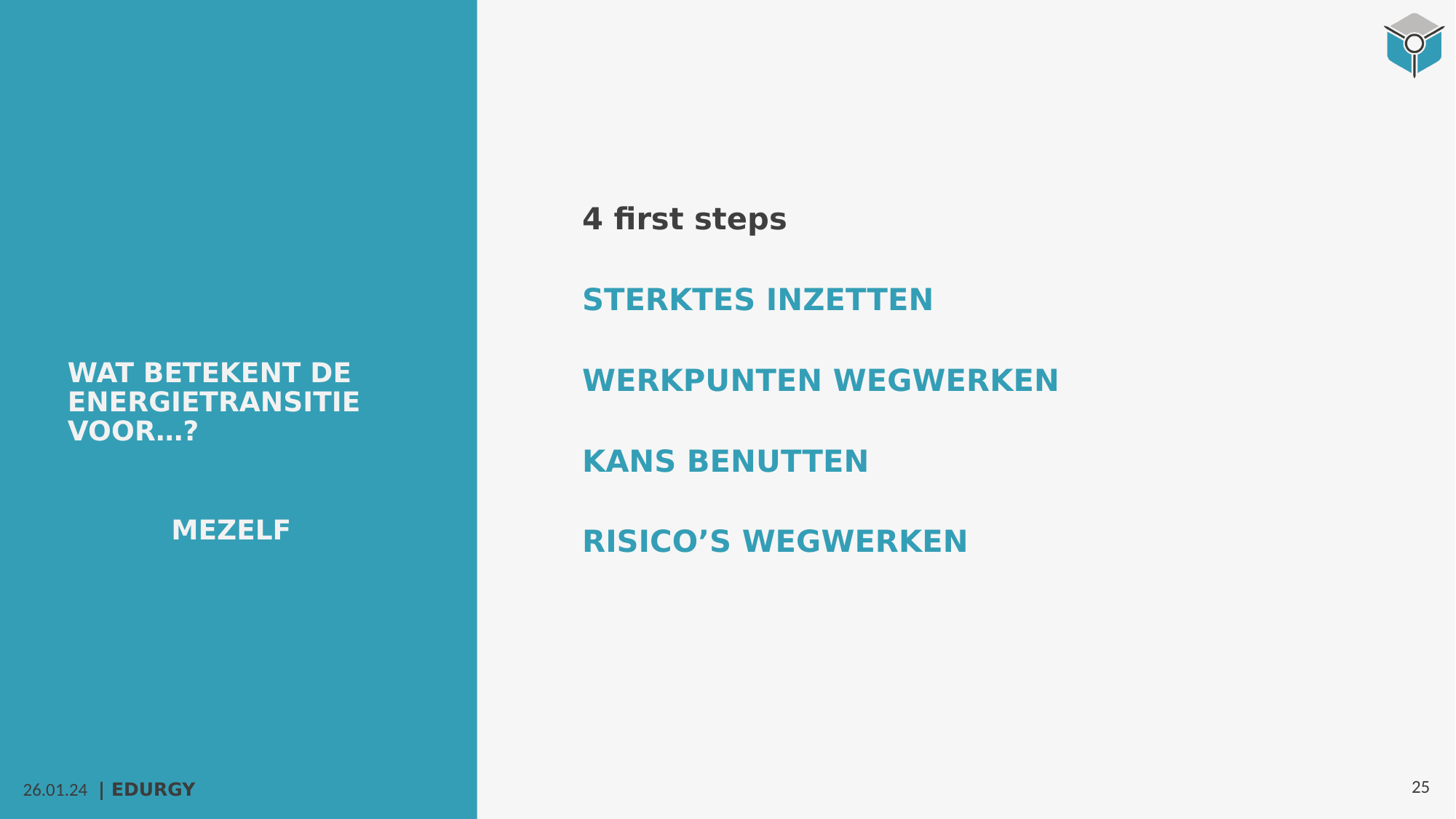

4 first steps

STERKTES INZETTEN

WERKPUNTEN WEGWERKEN

KANS BENUTTEN

RISICO’S WEGWERKEN

# Wat betekent de energietransitie voor…?

MEZELF

25
26.01.24
| EDURGY